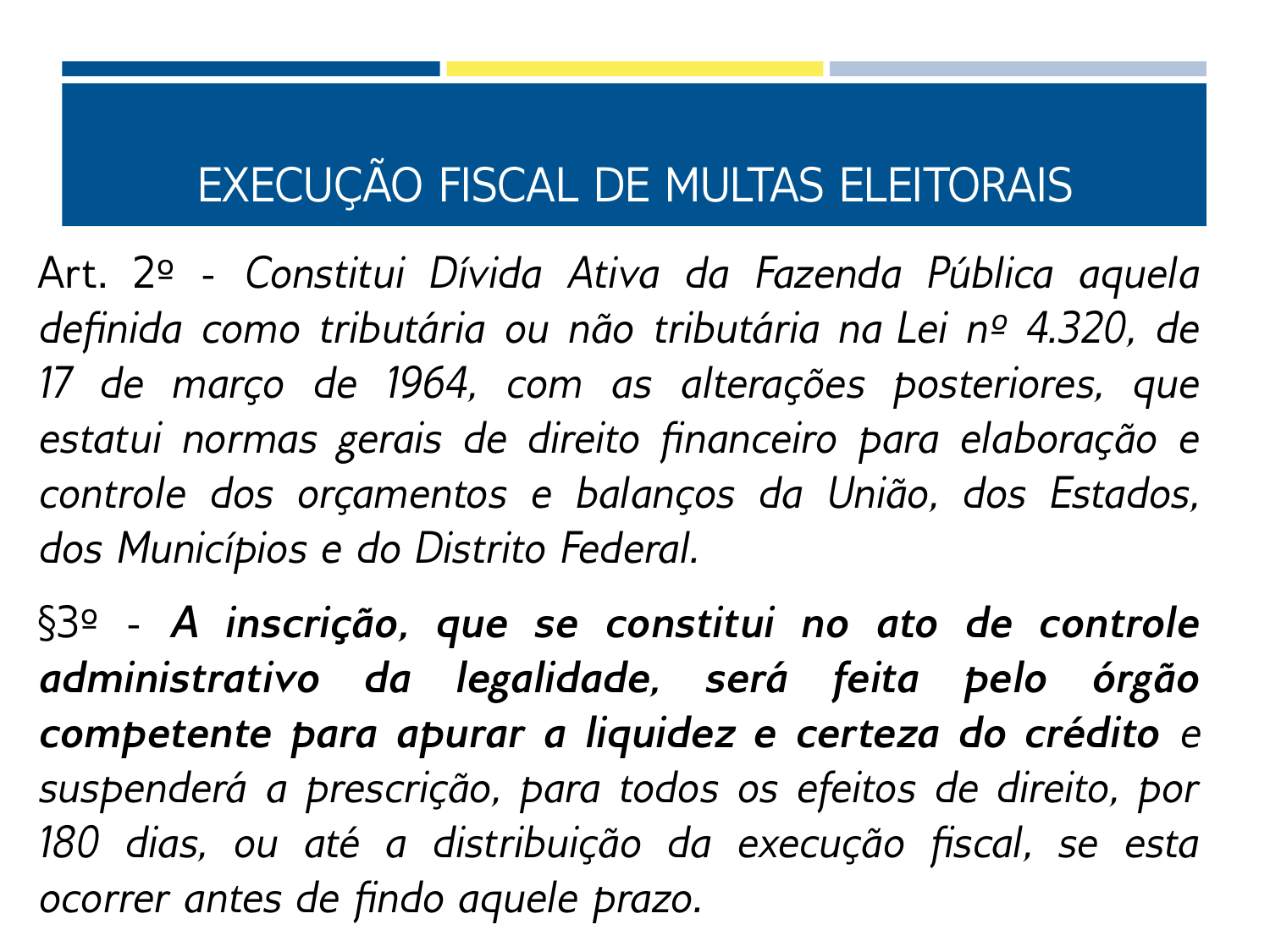

# EXECUÇÃO FISCAL DE MULTAS ELEITORAIS
Art. 2º - Constitui Dívida Ativa da Fazenda Pública aquela definida como tributária ou não tributária na Lei nº 4.320, de 17 de março de 1964, com as alterações posteriores, que estatui normas gerais de direito financeiro para elaboração e controle dos orçamentos e balanços da União, dos Estados, dos Municípios e do Distrito Federal.
§3º - A inscrição, que se constitui no ato de controle administrativo da legalidade, será feita pelo órgão competente para apurar a liquidez e certeza do crédito e suspenderá a prescrição, para todos os efeitos de direito, por 180 dias, ou até a distribuição da execução fiscal, se esta ocorrer antes de findo aquele prazo.